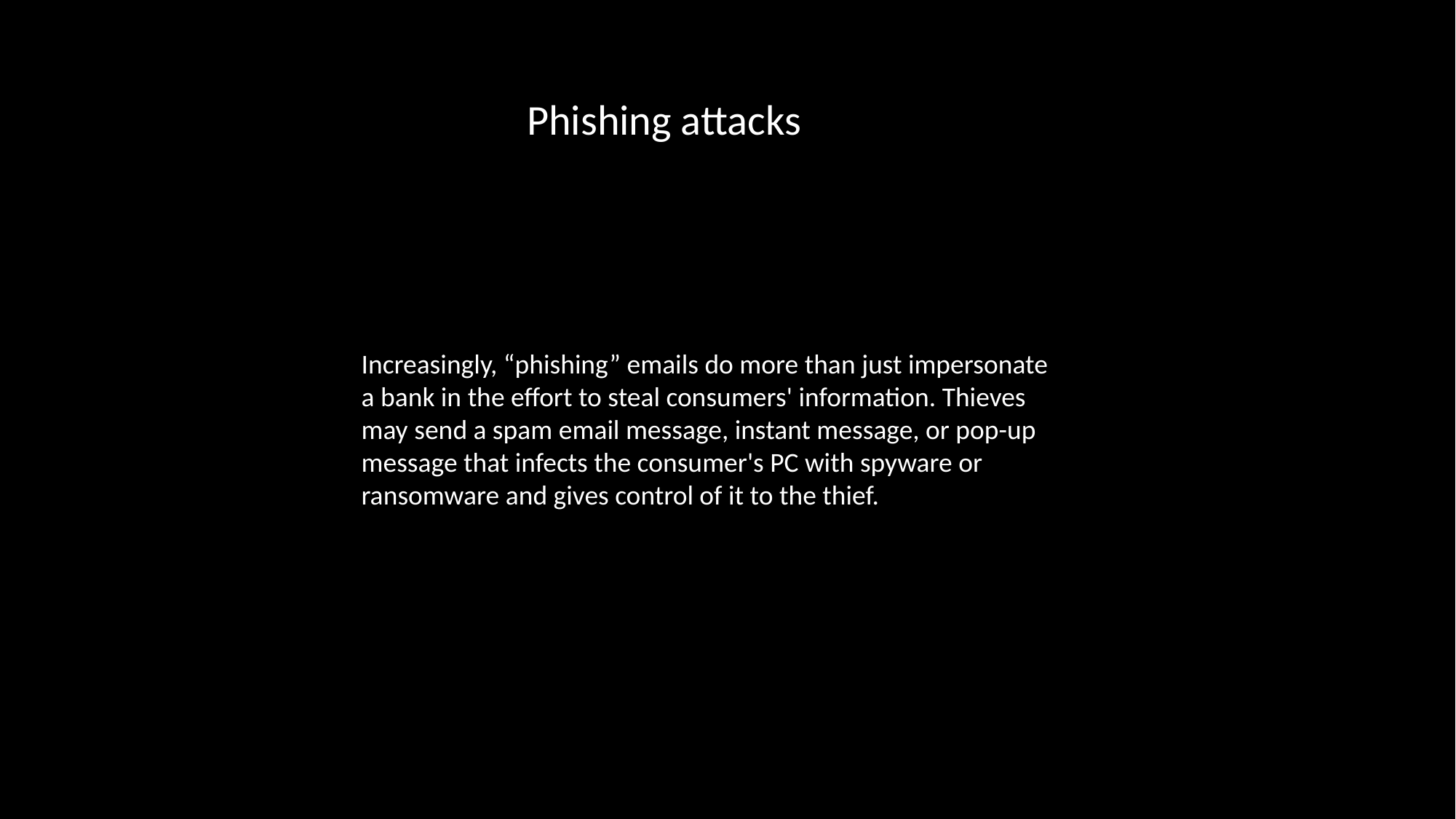

Phishing attacks
Increasingly, “phishing” emails do more than just impersonate a bank in the effort to steal consumers' information. Thieves may send a spam email message, instant message, or pop-up message that infects the consumer's PC with spyware or ransomware and gives control of it to the thief.